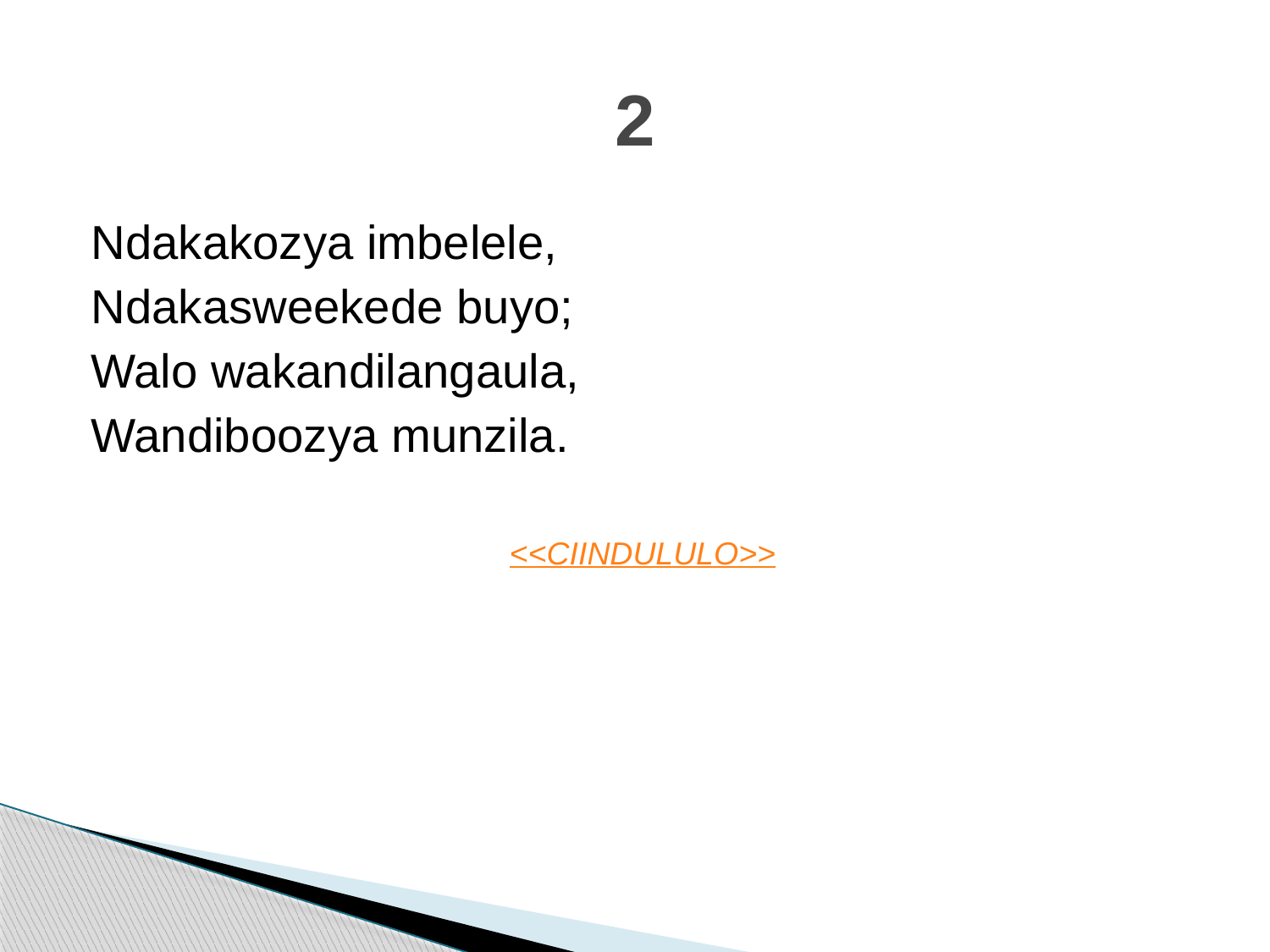

# 2
Ndakakozya imbelele,
Ndakasweekede buyo;
Walo wakandilangaula,
Wandiboozya munzila.

<<CIINDULULO>>